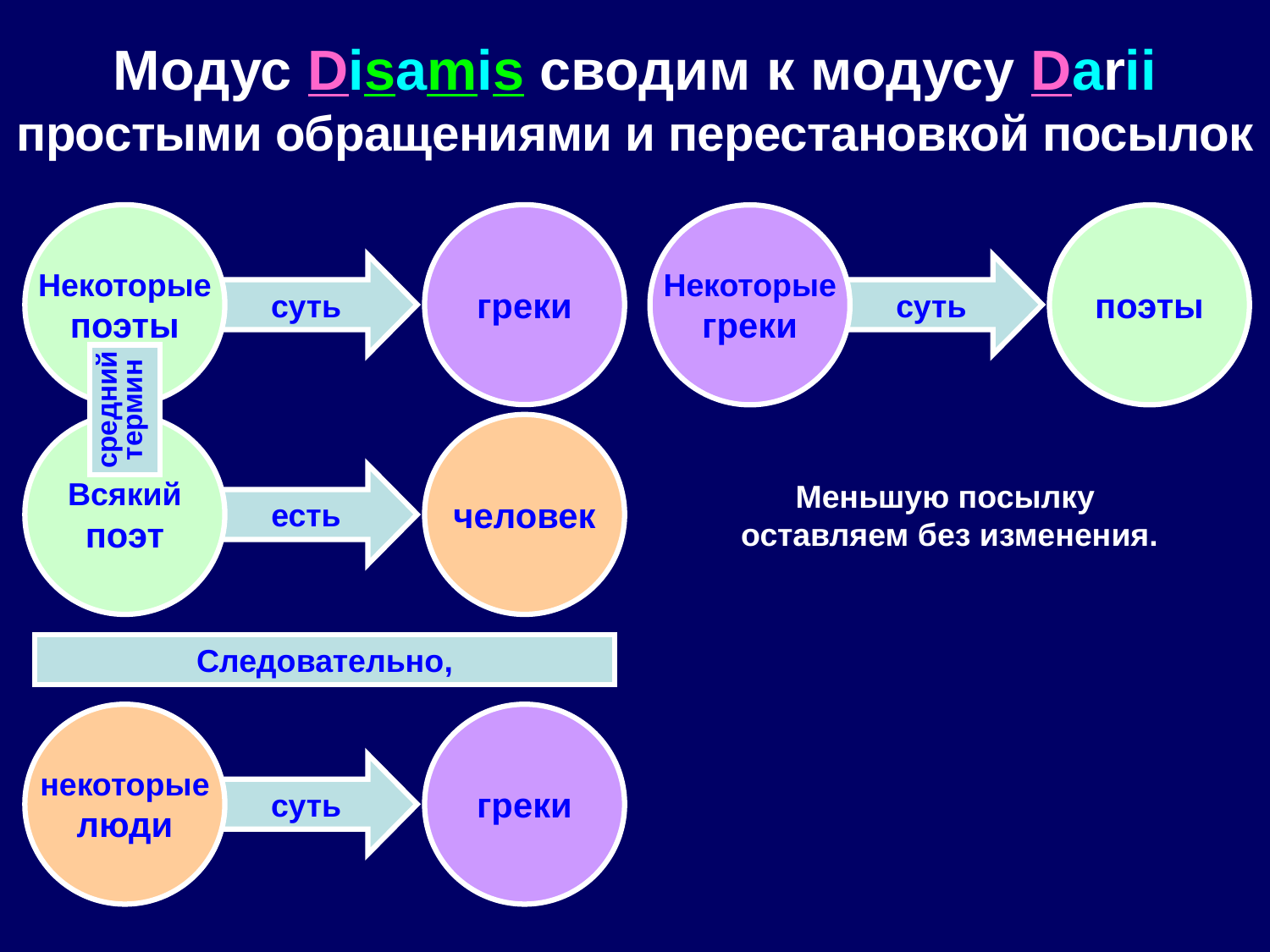

Модус Disamis сводим к модусу Darii
простыми обращениями и перестановкой посылок
Некоторые
поэты
греки
Некоторые
греки
поэты
суть
суть
средний
термин
Всякий
поэт
человек
Меньшую посылку
оставляем без изменения.
есть
Следовательно,
некоторые
люди
греки
суть